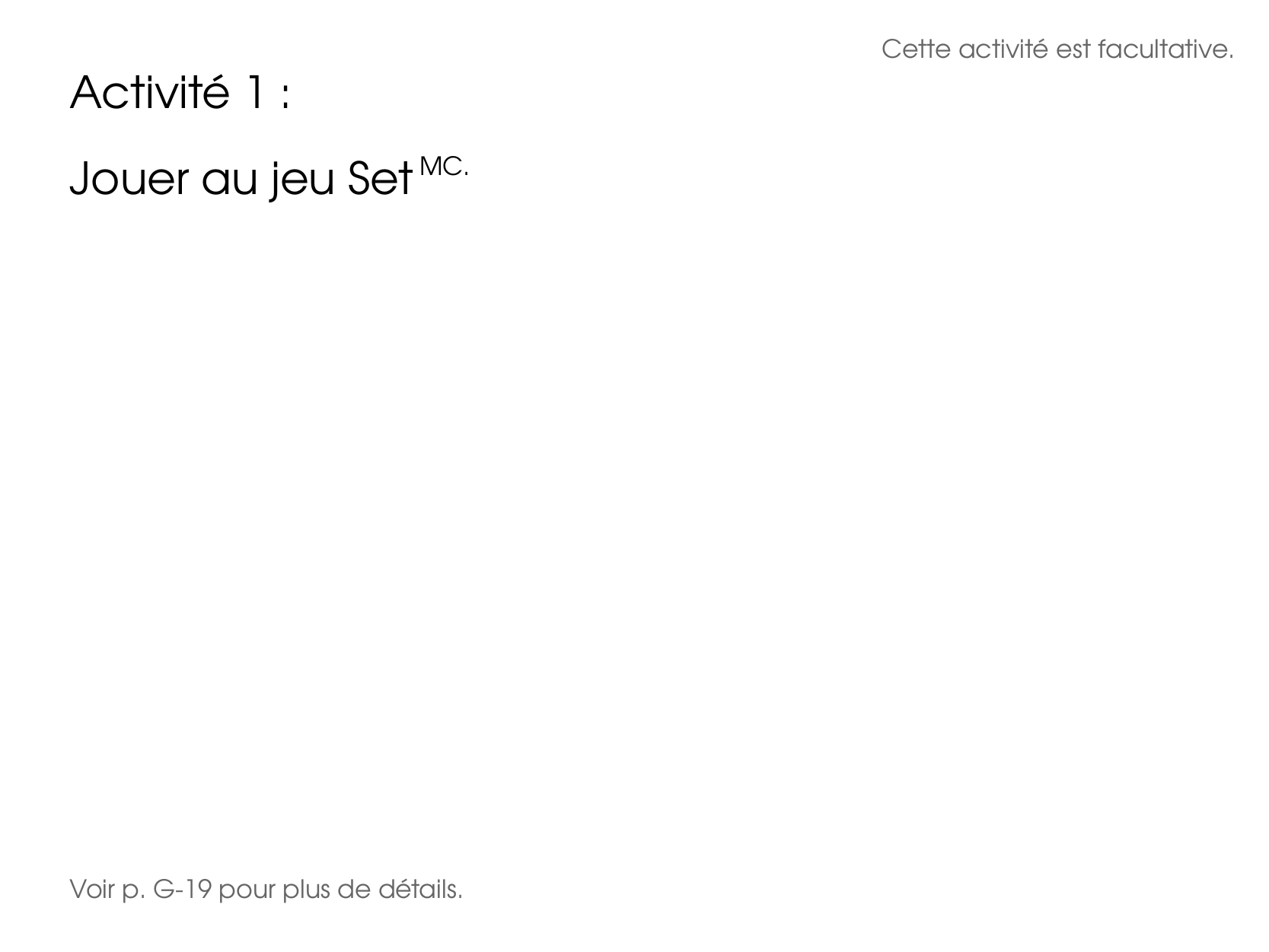

Cette activité est facultative.
Activité 1 :
Jouer au jeu Set
MC.
Voir p. G-19 pour plus de détails.